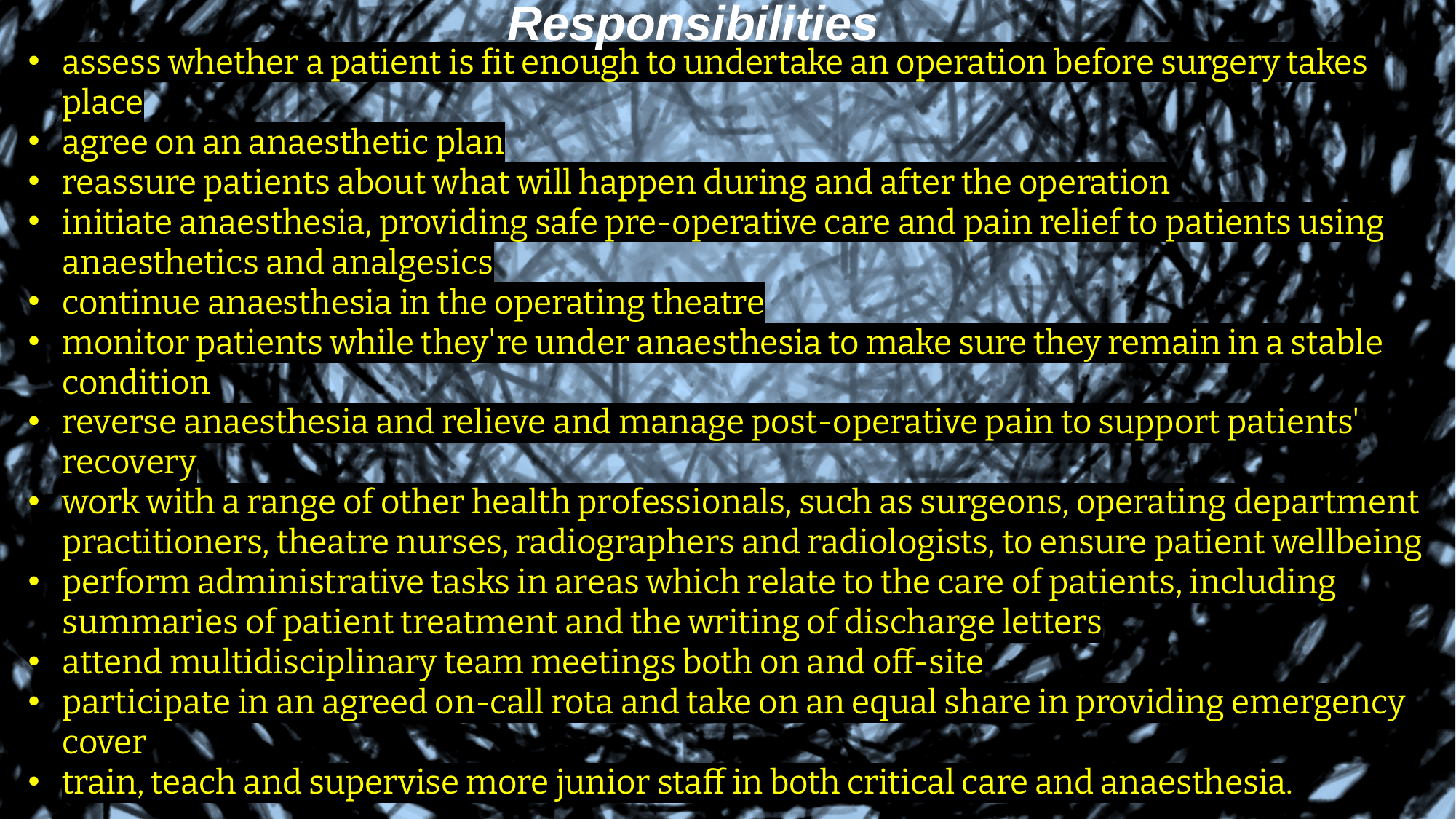

Responsibilities
assess whether a patient is fit enough to undertake an operation before surgery takes place
agree on an anaesthetic plan
reassure patients about what will happen during and after the operation
initiate anaesthesia, providing safe pre-operative care and pain relief to patients using anaesthetics and analgesics
continue anaesthesia in the operating theatre
monitor patients while they're under anaesthesia to make sure they remain in a stable condition
reverse anaesthesia and relieve and manage post-operative pain to support patients' recovery
work with a range of other health professionals, such as surgeons, operating department practitioners, theatre nurses, radiographers and radiologists, to ensure patient wellbeing
perform administrative tasks in areas which relate to the care of patients, including summaries of patient treatment and the writing of discharge letters
attend multidisciplinary team meetings both on and off-site
participate in an agreed on-call rota and take on an equal share in providing emergency cover
train, teach and supervise more junior staff in both critical care and anaesthesia.